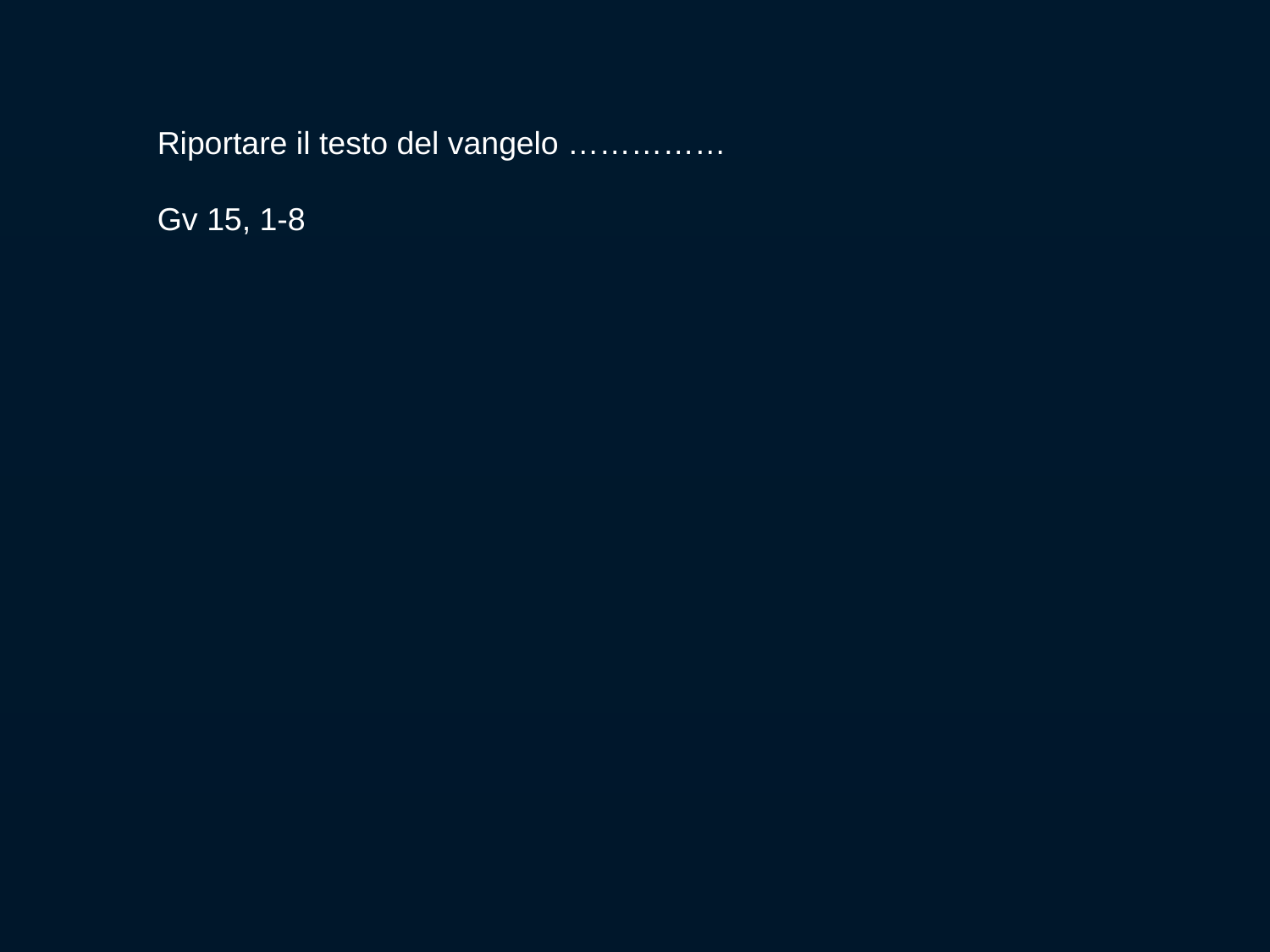

Riportare il testo del vangelo ……………

Gv 15, 1-8